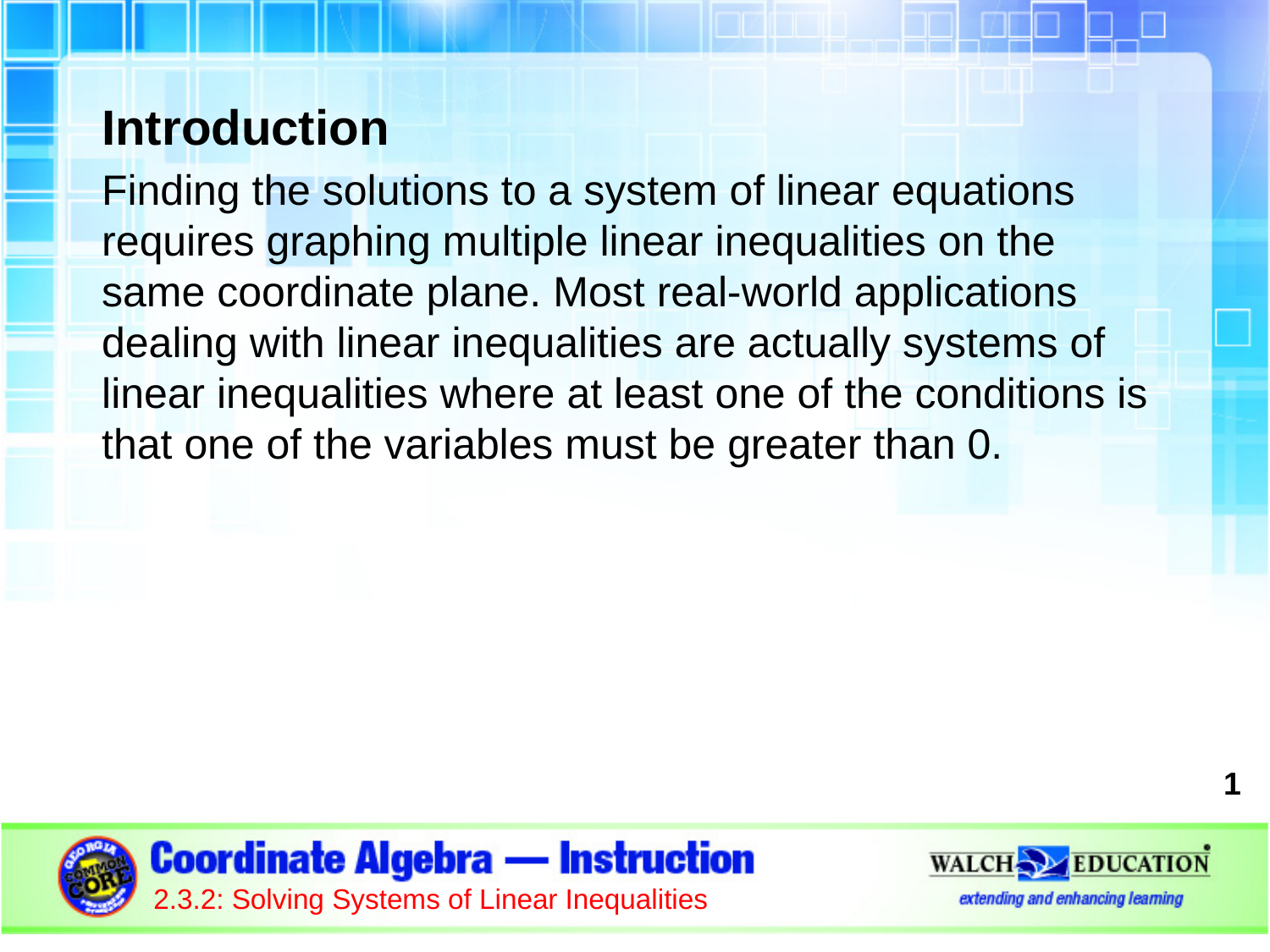

Introduction
Finding the solutions to a system of linear equations requires graphing multiple linear inequalities on the same coordinate plane. Most real-world applications dealing with linear inequalities are actually systems of linear inequalities where at least one of the conditions is that one of the variables must be greater than 0.
1
2.3.2: Solving Systems of Linear Inequalities